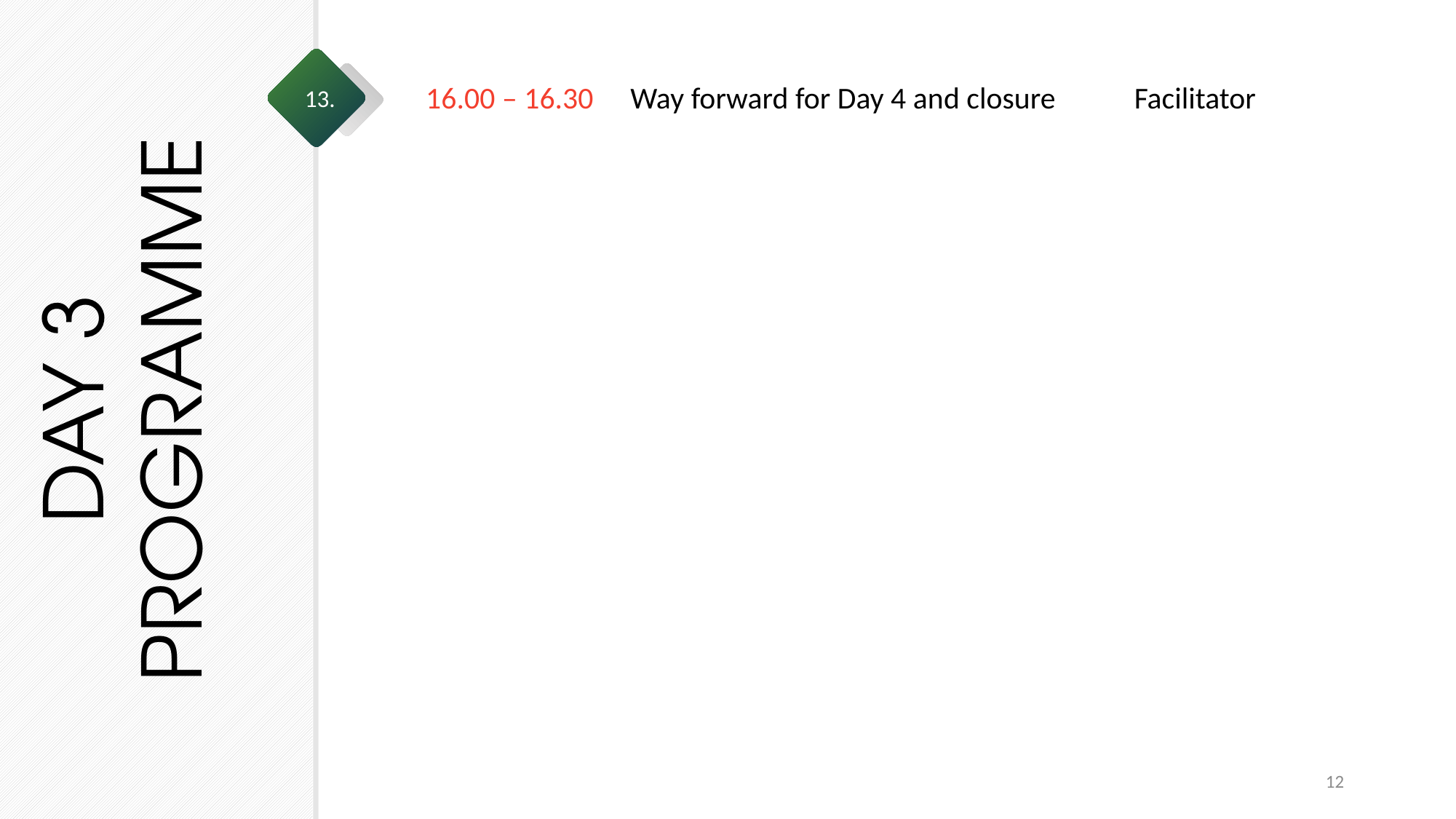

| 16.00 – 16.30 | Way forward for Day 4 and closure | Facilitator |
| --- | --- | --- |

13.
DAY 3 PROGRAMME
12